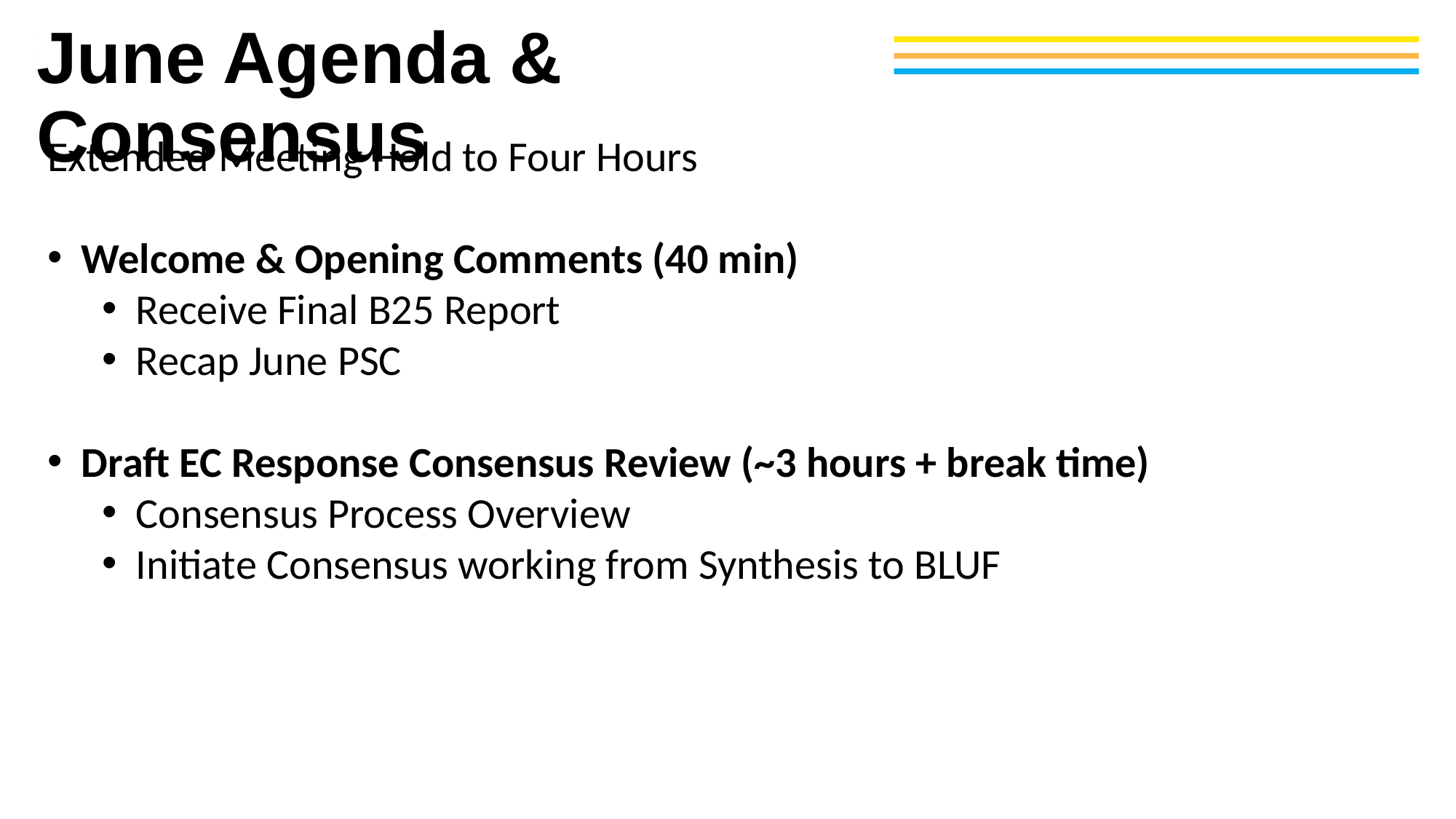

# June Agenda & Consensus
Extended Meeting Hold to Four Hours

Welcome & Opening Comments (40 min)
Receive Final B25 Report
Recap June PSC

Draft EC Response Consensus Review (~3 hours + break time)
Consensus Process Overview
Initiate Consensus working from Synthesis to BLUF